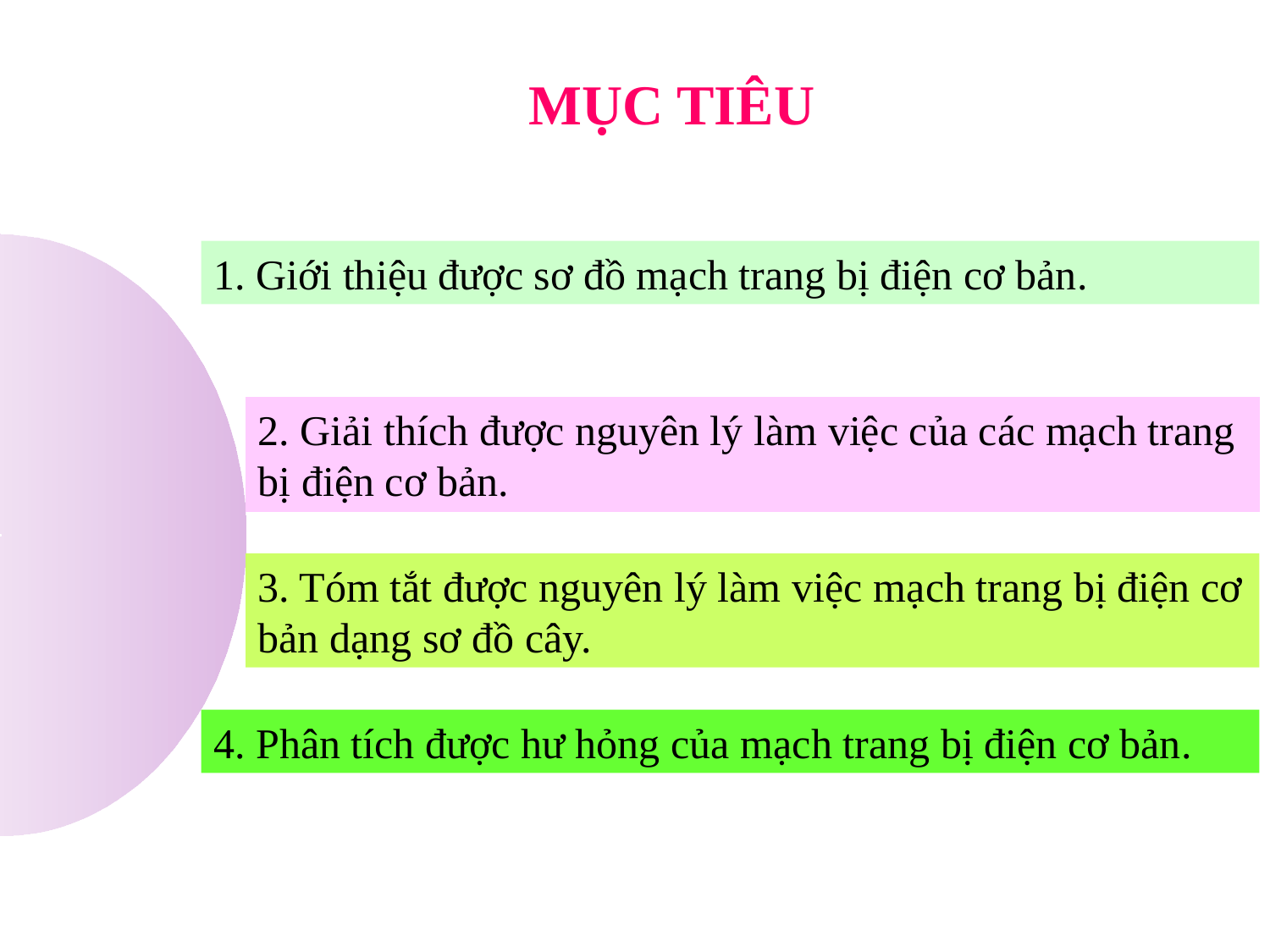

MỤC TIÊU
1. Giới thiệu được sơ đồ mạch trang bị điện cơ bản.

2. Giải thích được nguyên lý làm việc của các mạch trang bị điện cơ bản.
3. Tóm tắt được nguyên lý làm việc mạch trang bị điện cơ bản dạng sơ đồ cây.
4. Phân tích được hư hỏng của mạch trang bị điện cơ bản.